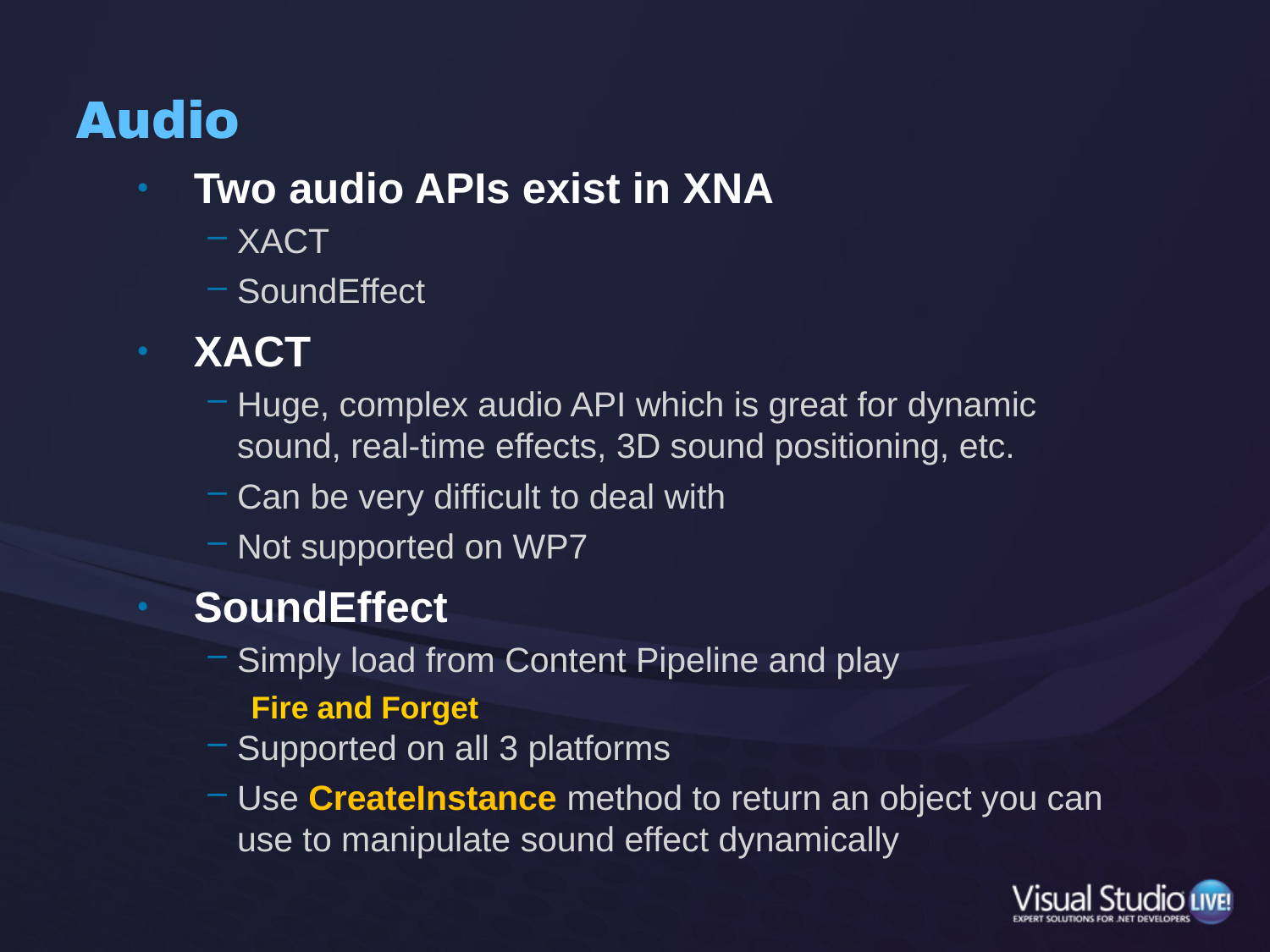

# Audio
Two audio APIs exist in XNA
XACT
SoundEffect
XACT
Huge, complex audio API which is great for dynamic sound, real-time effects, 3D sound positioning, etc.
Can be very difficult to deal with
Not supported on WP7
SoundEffect
Simply load from Content Pipeline and play
Fire and Forget
Supported on all 3 platforms
Use CreateInstance method to return an object you can use to manipulate sound effect dynamically